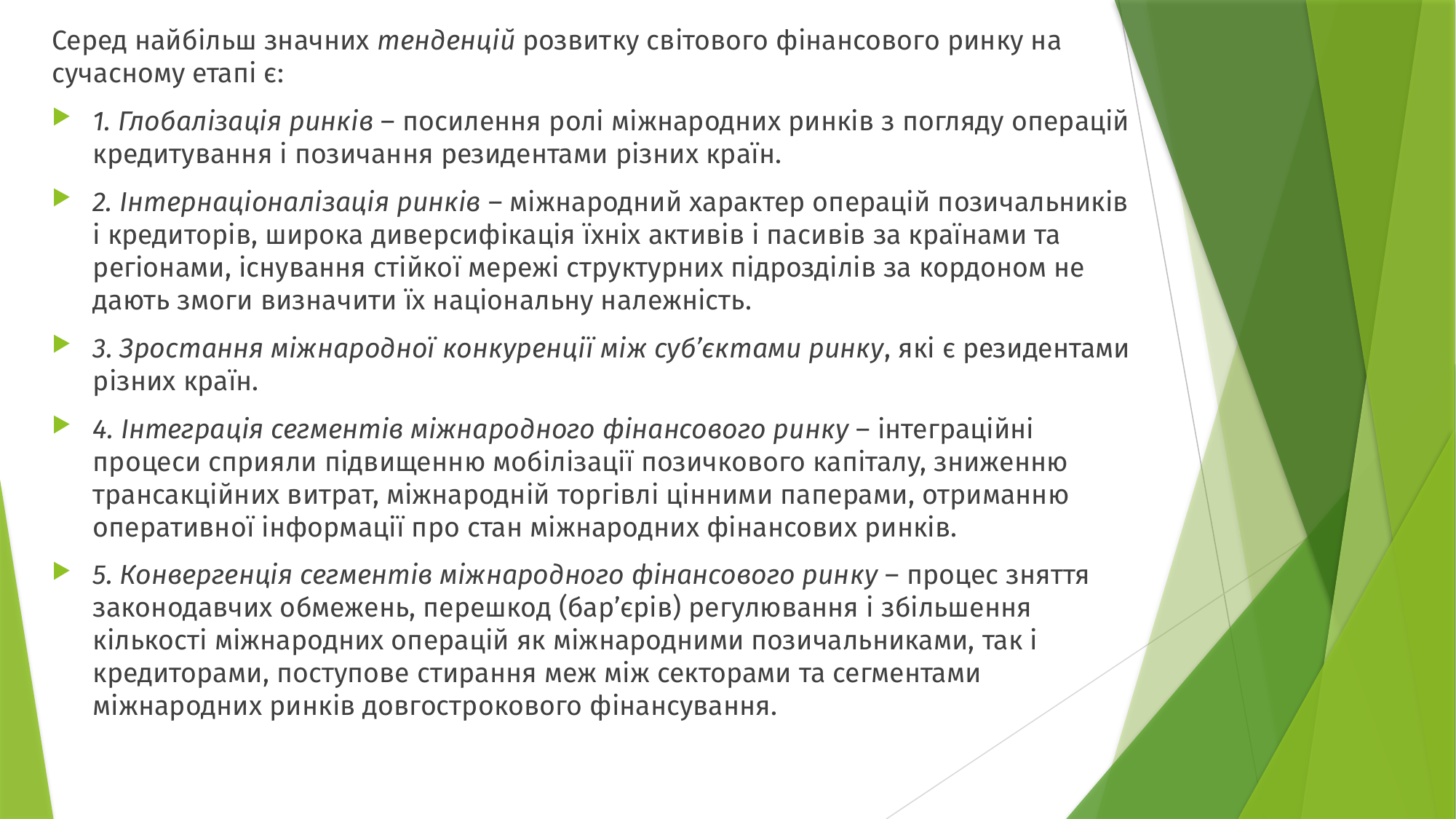

Серед найбільш значних тенденцій розвитку світового фінансового ринку на сучасному етапі є:
1. Глобалізація ринків – посилення ролі міжнародних ринків з погляду операцій кредитування і позичання резидентами різних країн.
2. Інтернаціоналізація ринків – міжнародний характер операцій позичальників і кредиторів, широка диверсифікація їхніх активів і пасивів за країнами та регіонами, існування стійкої мережі структурних підрозділів за кордоном не дають змоги визначити їх національну належність.
3. Зростання міжнародної конкуренції між суб’єктами ринку, які є резидентами різних країн.
4. Інтеграція сегментів міжнародного фінансового ринку – інтеграційні процеси сприяли підвищенню мобілізації позичкового капіталу, зниженню трансакційних витрат, міжнародній торгівлі цінними паперами, отриманню оперативної інформації про стан міжнародних фінансових ринків.
5. Конвергенція сегментів міжнародного фінансового ринку – процес зняття законодавчих обмежень, перешкод (бар’єрів) регулювання і збільшення кількості міжнародних операцій як міжнародними позичальниками, так і кредиторами, поступове стирання меж між секторами та сегментами міжнародних ринків довгострокового фінансування.